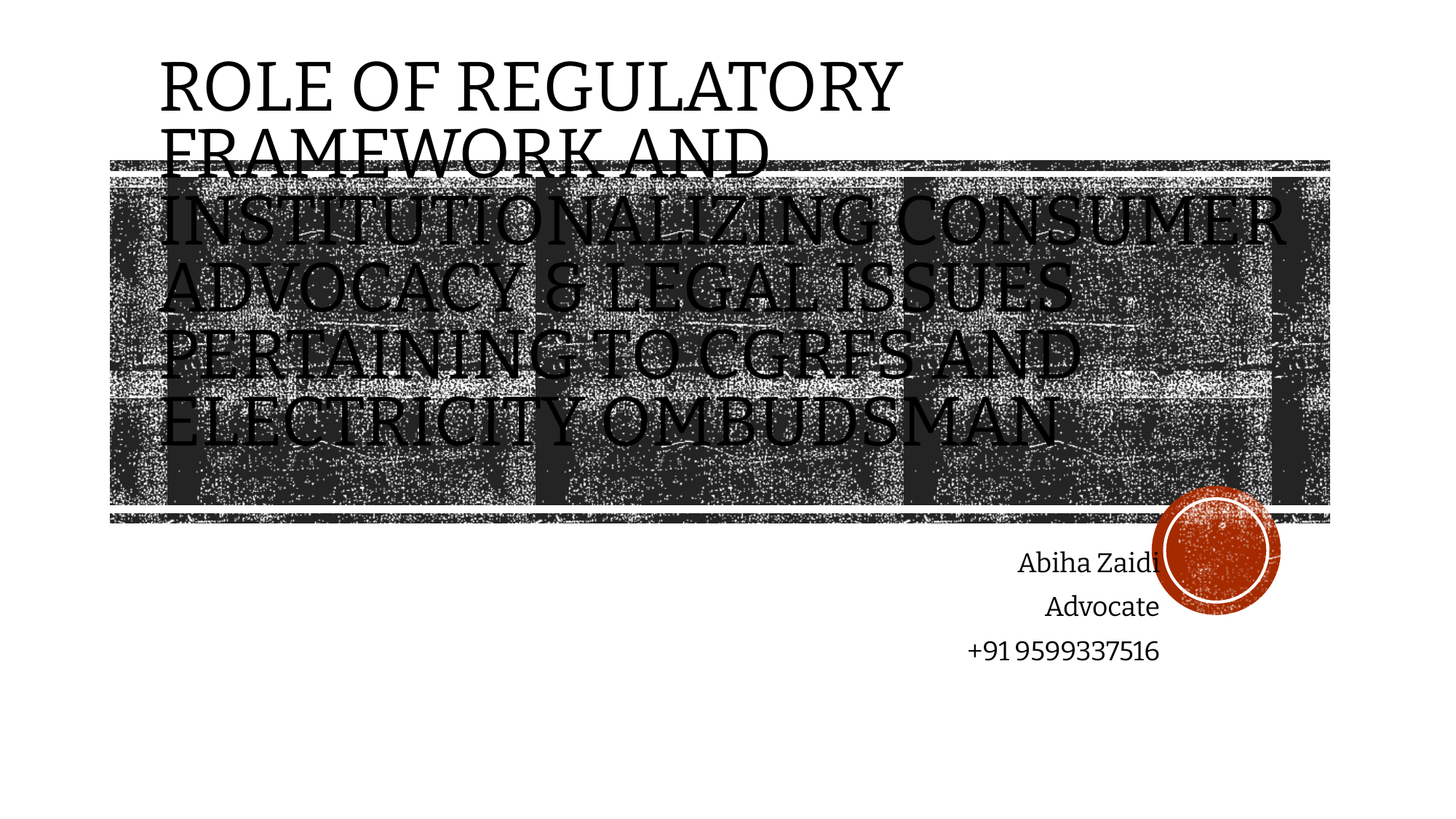

# Role of Regulatory framework and Institutionalizing Consumer Advocacy & legal issues PERTAINING TO CGRFs and Electricity Ombudsman
Abiha Zaidi
Advocate
+91 9599337516